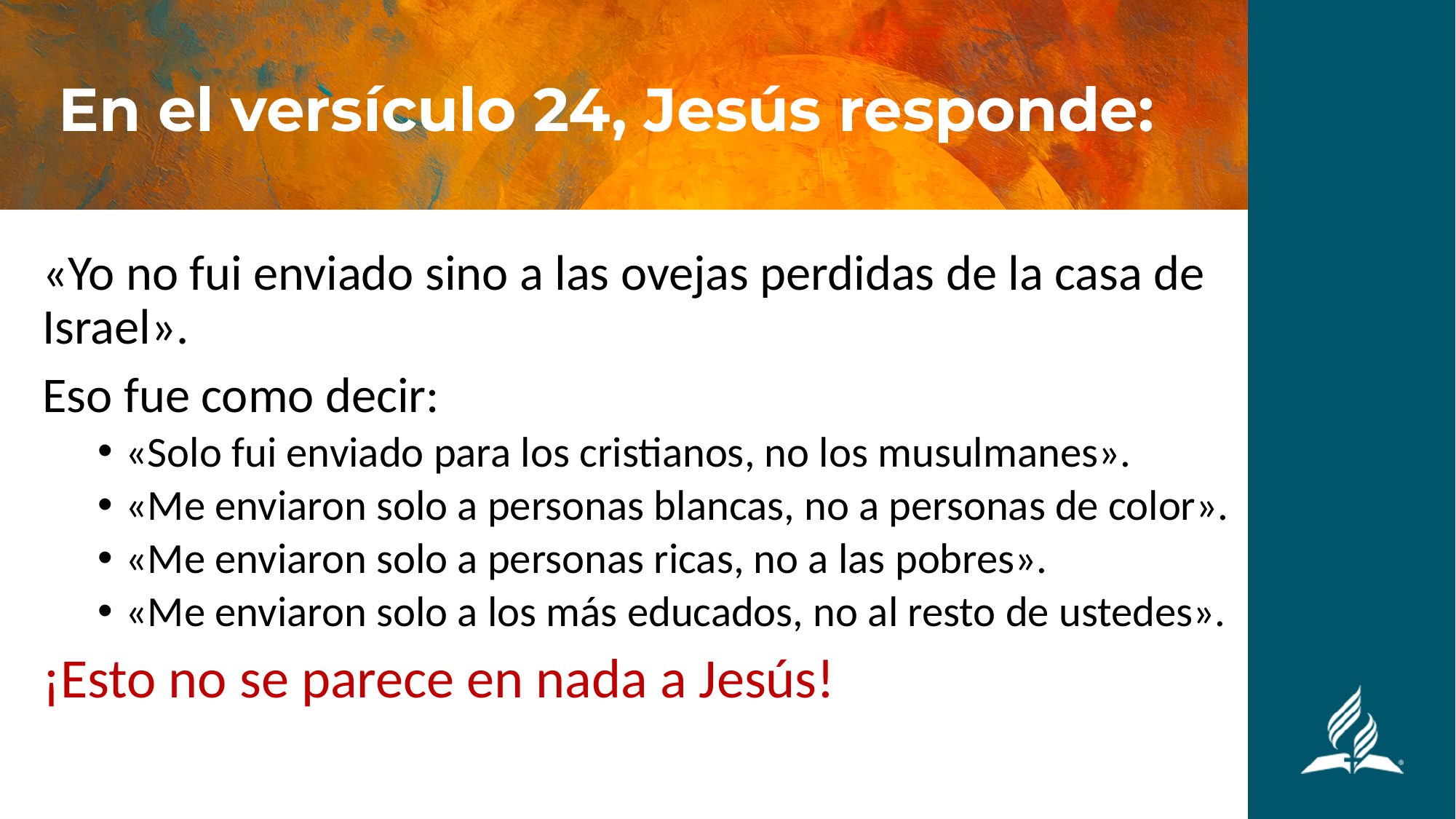

# En el versículo 24, Jesús responde:

«Yo no fui enviado sino a las ovejas perdidas de la casa de Israel».
Eso fue como decir:
«Solo fui enviado para los cristianos, no los musulmanes».
«Me enviaron solo a personas blancas, no a personas de color».
«Me enviaron solo a personas ricas, no a las pobres».
«Me enviaron solo a los más educados, no al resto de ustedes».
¡Esto no se parece en nada a Jesús!